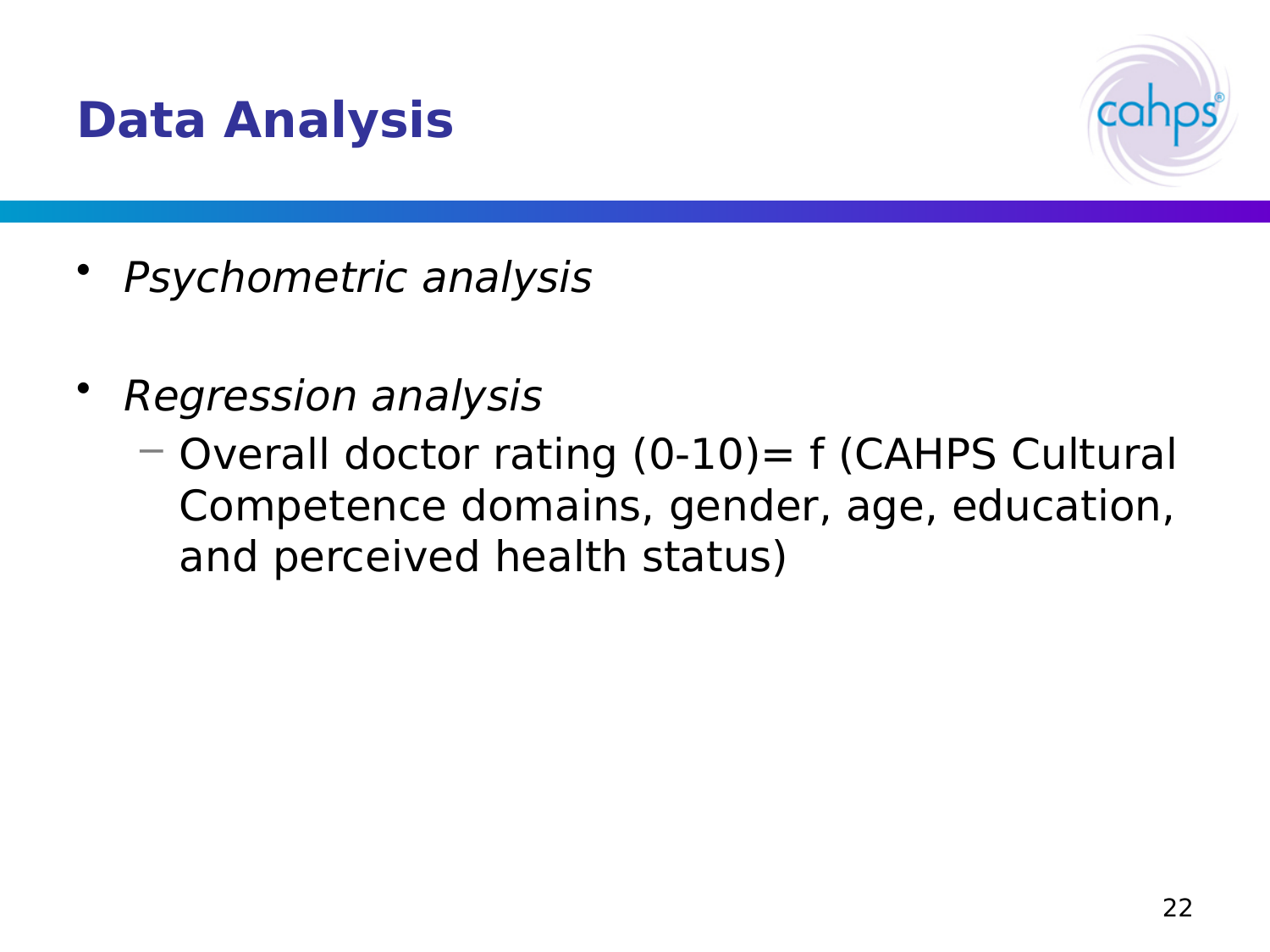

# Data Analysis
Psychometric analysis

Regression analysis
Overall doctor rating (0-10)= f (CAHPS Cultural Competence domains, gender, age, education, and perceived health status)

22